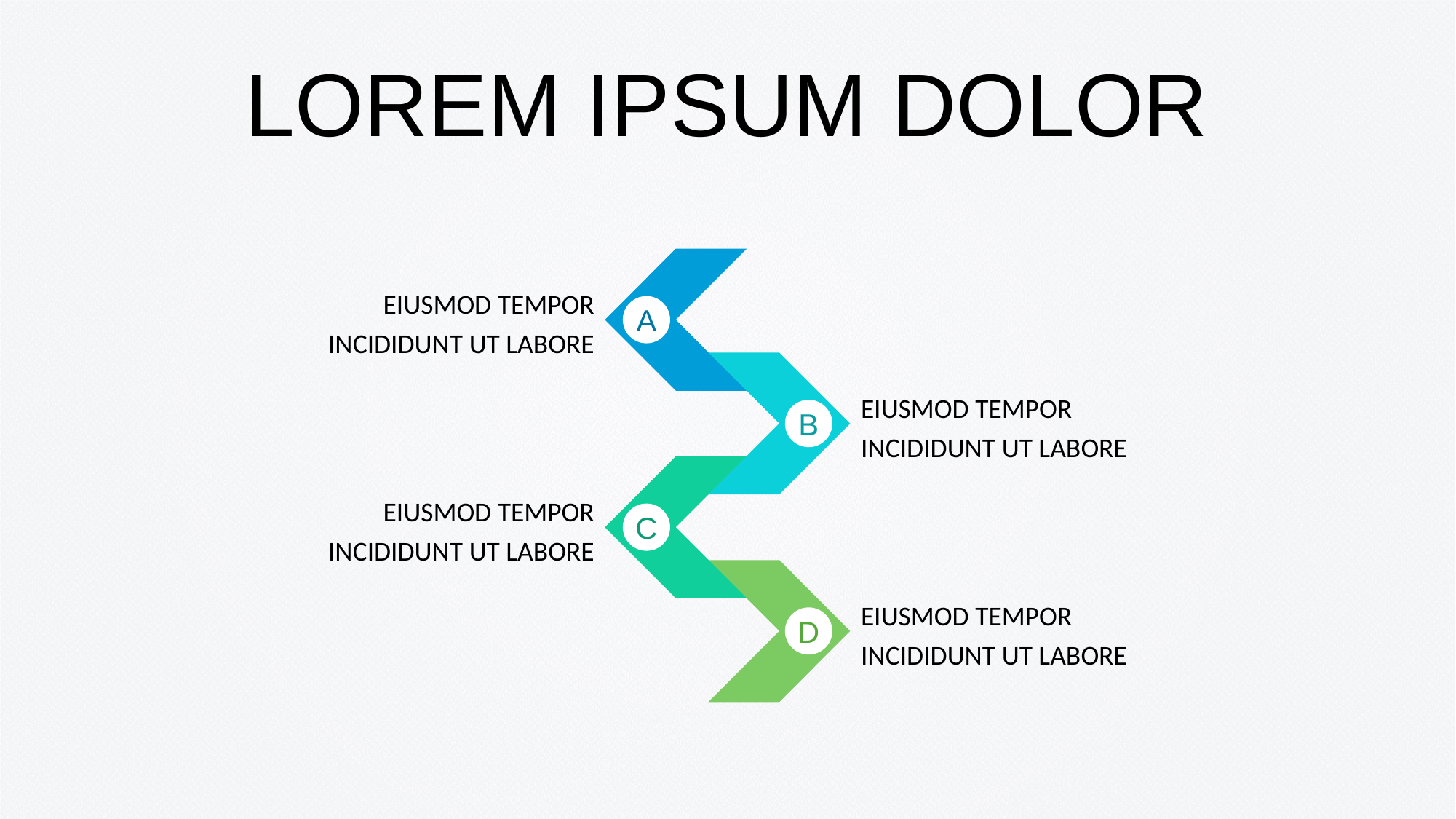

# LOREM IPSUM DOLOR

EIUSMOD TEMPOR INCIDIDUNT UT LABORE
A

EIUSMOD TEMPOR INCIDIDUNT UT LABORE
B

EIUSMOD TEMPOR INCIDIDUNT UT LABORE
C

EIUSMOD TEMPOR INCIDIDUNT UT LABORE
D